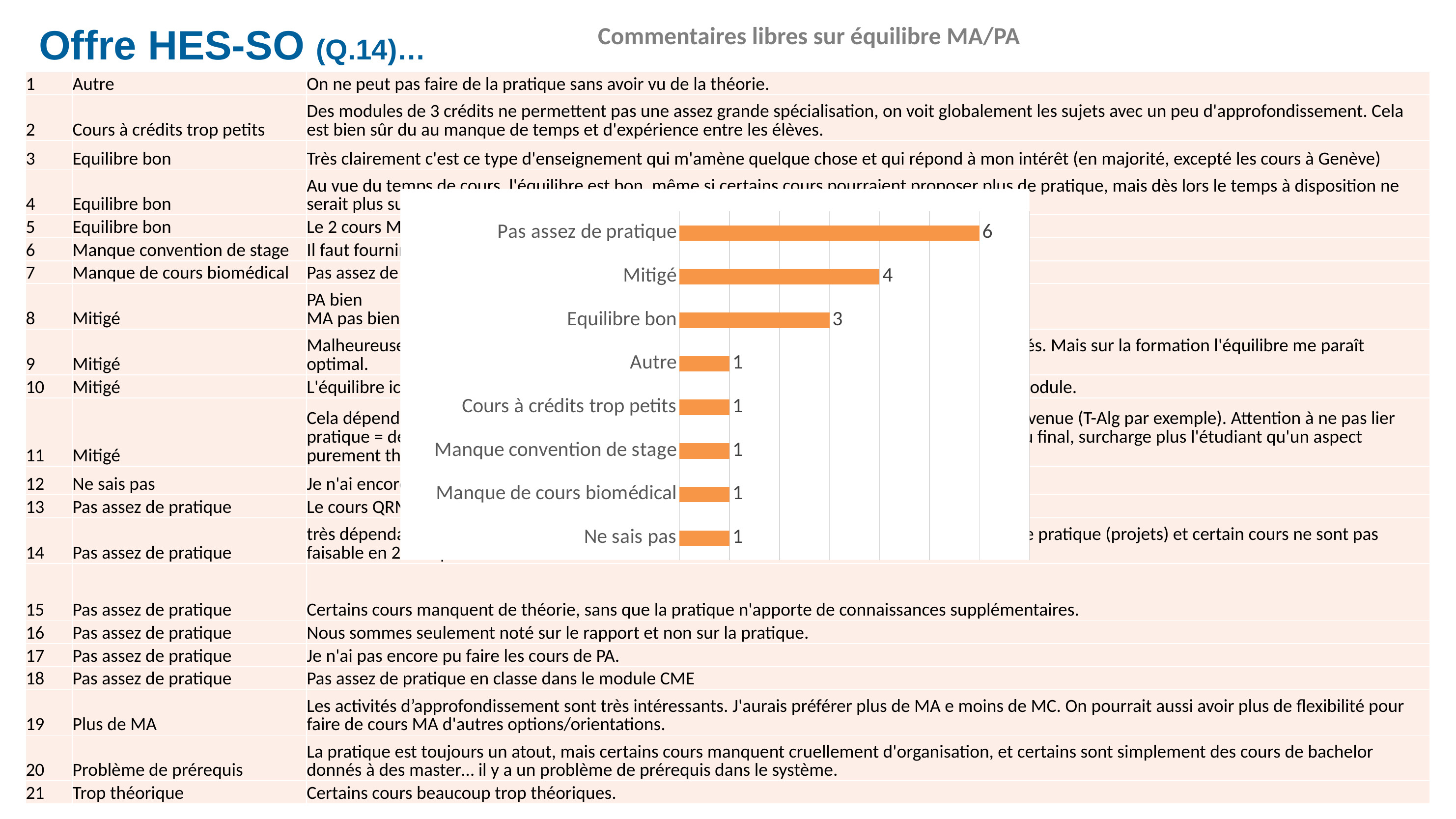

# Offre HES-SO (Q.14)…
Commentaires libres sur équilibre MA/PA
| 1 | Autre | On ne peut pas faire de la pratique sans avoir vu de la théorie. |
| --- | --- | --- |
| 2 | Cours à crédits trop petits | Des modules de 3 crédits ne permettent pas une assez grande spécialisation, on voit globalement les sujets avec un peu d'approfondissement. Cela est bien sûr du au manque de temps et d'expérience entre les élèves. |
| 3 | Equilibre bon | Très clairement c'est ce type d'enseignement qui m'amène quelque chose et qui répond à mon intérêt (en majorité, excepté les cours à Genève) |
| 4 | Equilibre bon | Au vue du temps de cours, l'équilibre est bon, même si certains cours pourraient proposer plus de pratique, mais dès lors le temps à disposition ne serait plus suffisant. |
| 5 | Equilibre bon | Le 2 cours MA que je suis sont bien mélangés entre théorie et pratique. |
| 6 | Manque convention de stage | Il faut fournir une convention de stage !!!!!!!!! |
| 7 | Manque de cours biomédical | Pas assez de cours destiné au biomedical |
| 8 | Mitigé | PA bien MA pas bien |
| 9 | Mitigé | Malheureusement il y a un déséquilibre entre premier et second semestre dans les cours proposés. Mais sur la formation l'équilibre me paraît optimal. |
| 10 | Mitigé | L'équilibre ici est global, mais cet équilibre n'est pas forcément respecté à l'interne même d'un module. |
| 11 | Mitigé | Cela dépend des cours, certains sont uniquement théoriques et une partie pratique serait la bienvenue (T-Alg par exemple). Attention à ne pas lier pratique = devoir. Pas mal de cours inclus de la pratique mais uniquement comme devoir, donc au final, surcharge plus l'étudiant qu'un aspect purement théorique, ce qui n'est pas le but. |
| 12 | Ne sais pas | Je n'ai encore pas d'avis sur la question ayant commencé la formation il y a 3 mois. |
| 13 | Pas assez de pratique | Le cours QRM est plutôt ludique mais si non 0 pratique. |
| 14 | Pas assez de pratique | très dépendant du prof, en moyenne comme pour les autres cours, trop de magistral pas assez de pratique (projets) et certain cours ne sont pas faisable en 2h30/ par semaine. |
| 15 | Pas assez de pratique | Certains cours manquent de théorie, sans que la pratique n'apporte de connaissances supplémentaires. |
| 16 | Pas assez de pratique | Nous sommes seulement noté sur le rapport et non sur la pratique. |
| 17 | Pas assez de pratique | Je n'ai pas encore pu faire les cours de PA. |
| 18 | Pas assez de pratique | Pas assez de pratique en classe dans le module CME |
| 19 | Plus de MA | Les activités d’approfondissement sont très intéressants. J'aurais préférer plus de MA e moins de MC. On pourrait aussi avoir plus de flexibilité pour faire de cours MA d'autres options/orientations. |
| 20 | Problème de prérequis | La pratique est toujours un atout, mais certains cours manquent cruellement d'organisation, et certains sont simplement des cours de bachelor donnés à des master… il y a un problème de prérequis dans le système. |
| 21 | Trop théorique | Certains cours beaucoup trop théoriques. |

### Chart

| Category |  |
|---|---|
| Pas assez de pratique | 6.0 |
| Mitigé | 4.0 |
| Equilibre bon | 3.0 |
| Autre | 1.0 |
| Cours à crédits trop petits | 1.0 |
| Manque convention de stage | 1.0 |
| Manque de cours biomédical | 1.0 |
| Ne sais pas | 1.0 |